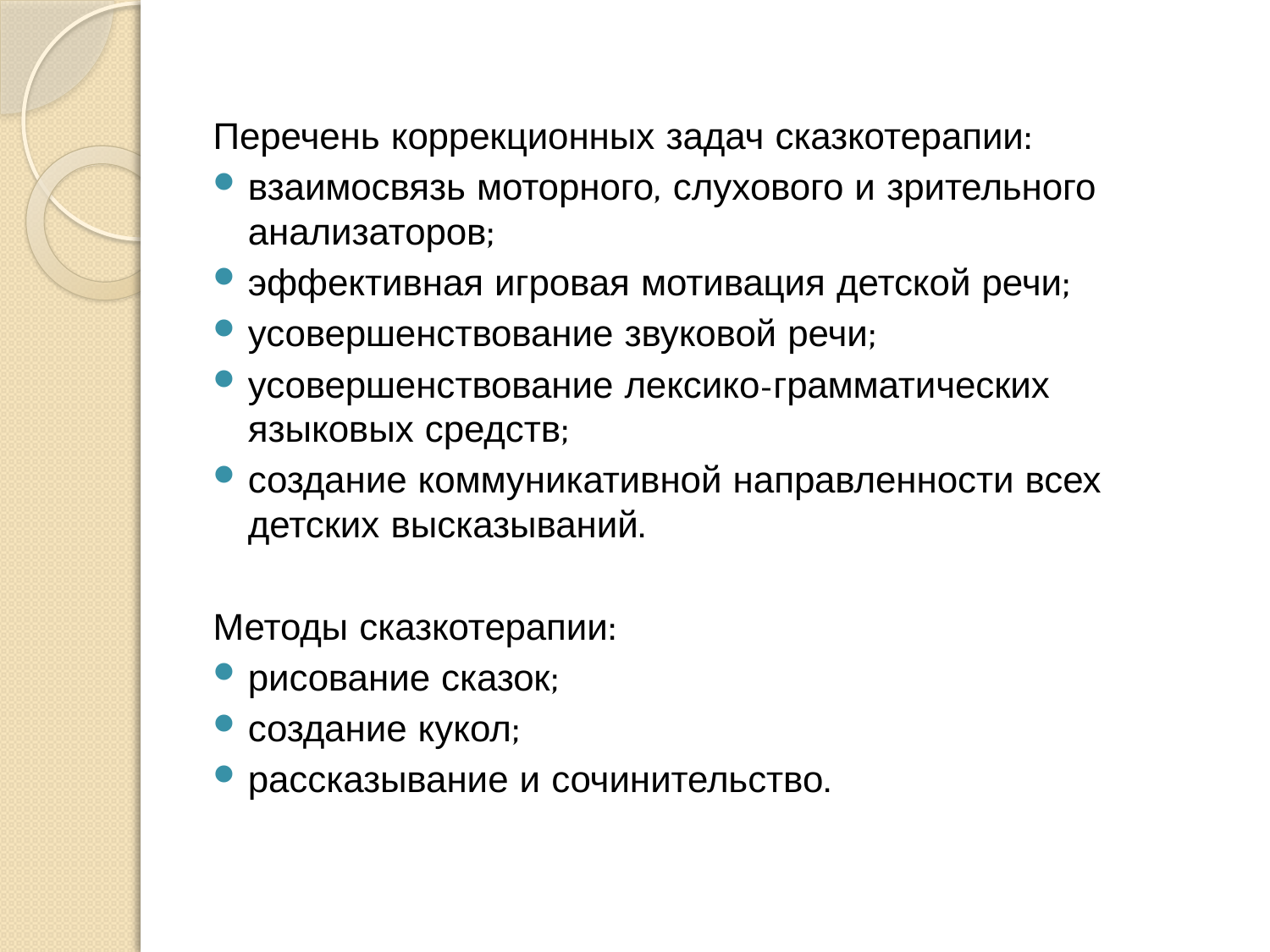

Перечень коррекционных задач сказкотерапии:
взаимосвязь моторного, слухового и зрительного анализаторов;
эффективная игровая мотивация детской речи;
усовершенствование звуковой речи;
усовершенствование лексико-грамматических языковых средств;
создание коммуникативной направленности всех детских высказываний.

Методы сказкотерапии:
рисование сказок;
создание кукол;
рассказывание и сочинительство.